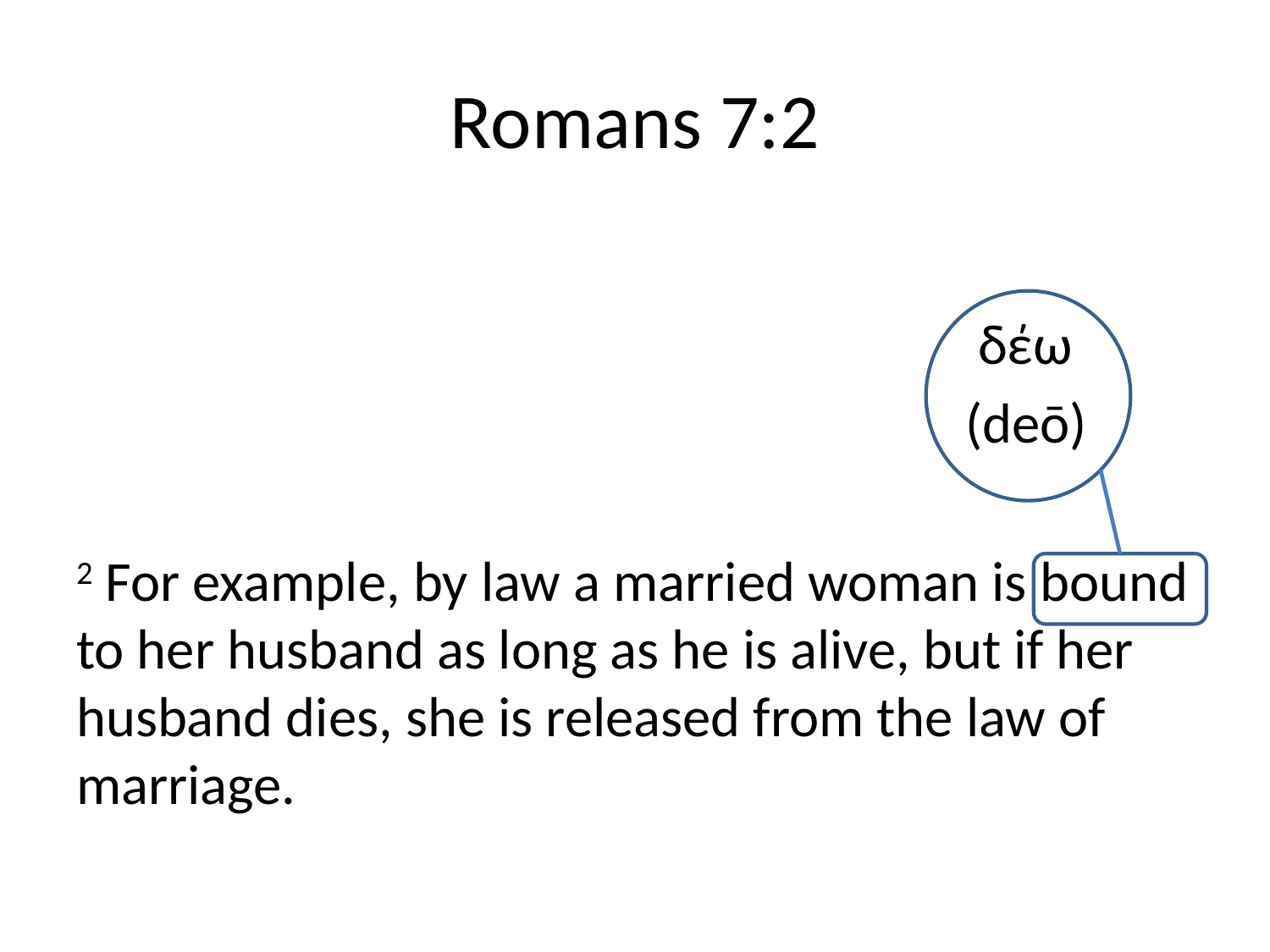

# Romans 7:2

							 δέω
							(deō)

2 For example, by law a married woman is bound to her husband as long as he is alive, but if her husband dies, she is released from the law of marriage.